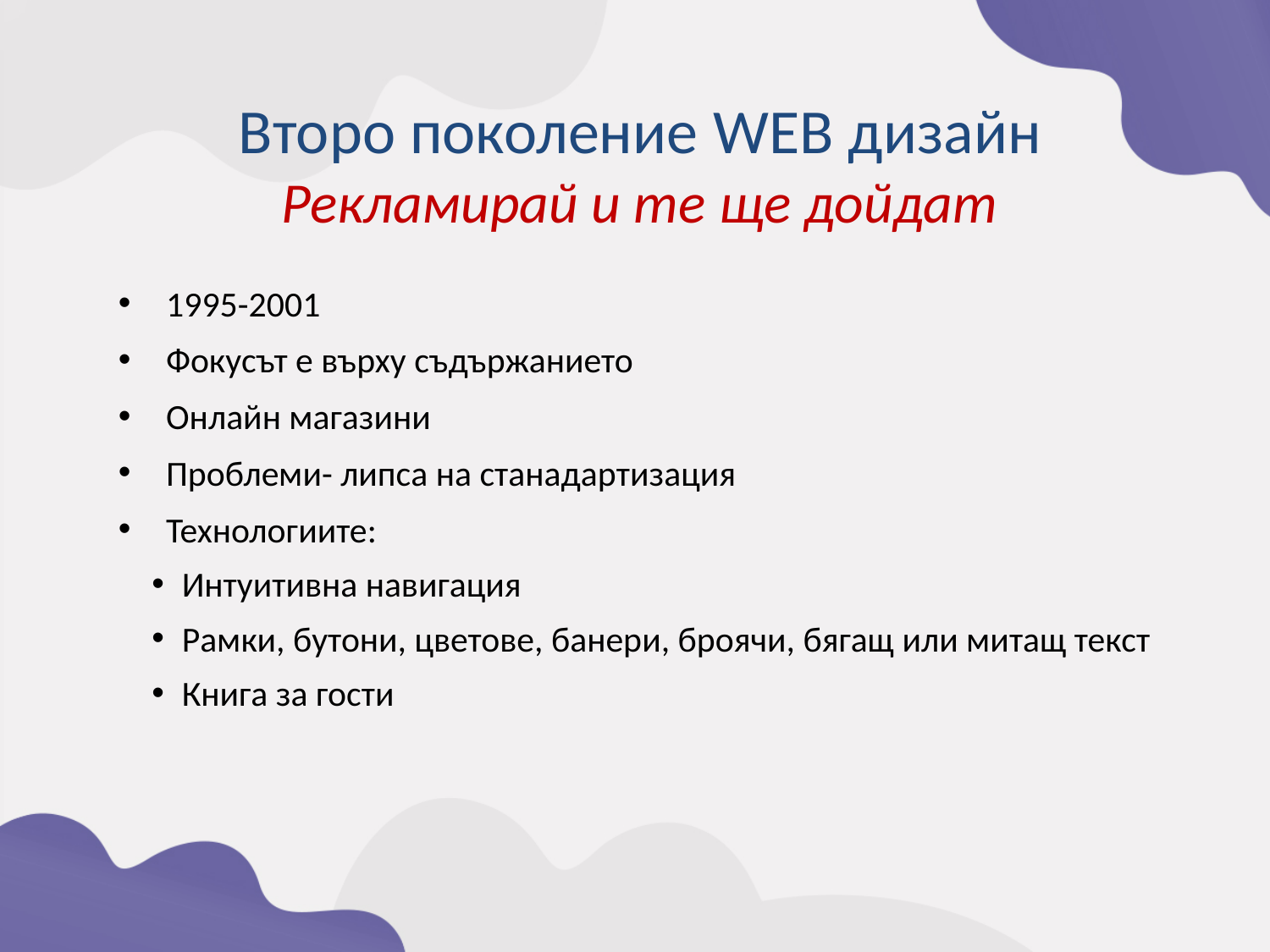

Второ поколение WEB дизайн
Рекламирай и те ще дойдат
1995-2001
Фокусът е върху съдържанието
Онлайн магазини
Проблеми- липса на станадартизация
Технологиите:
Интуитивна навигация
Рамки, бутони, цветове, банери, броячи, бягащ или митащ текст
Книга за гости